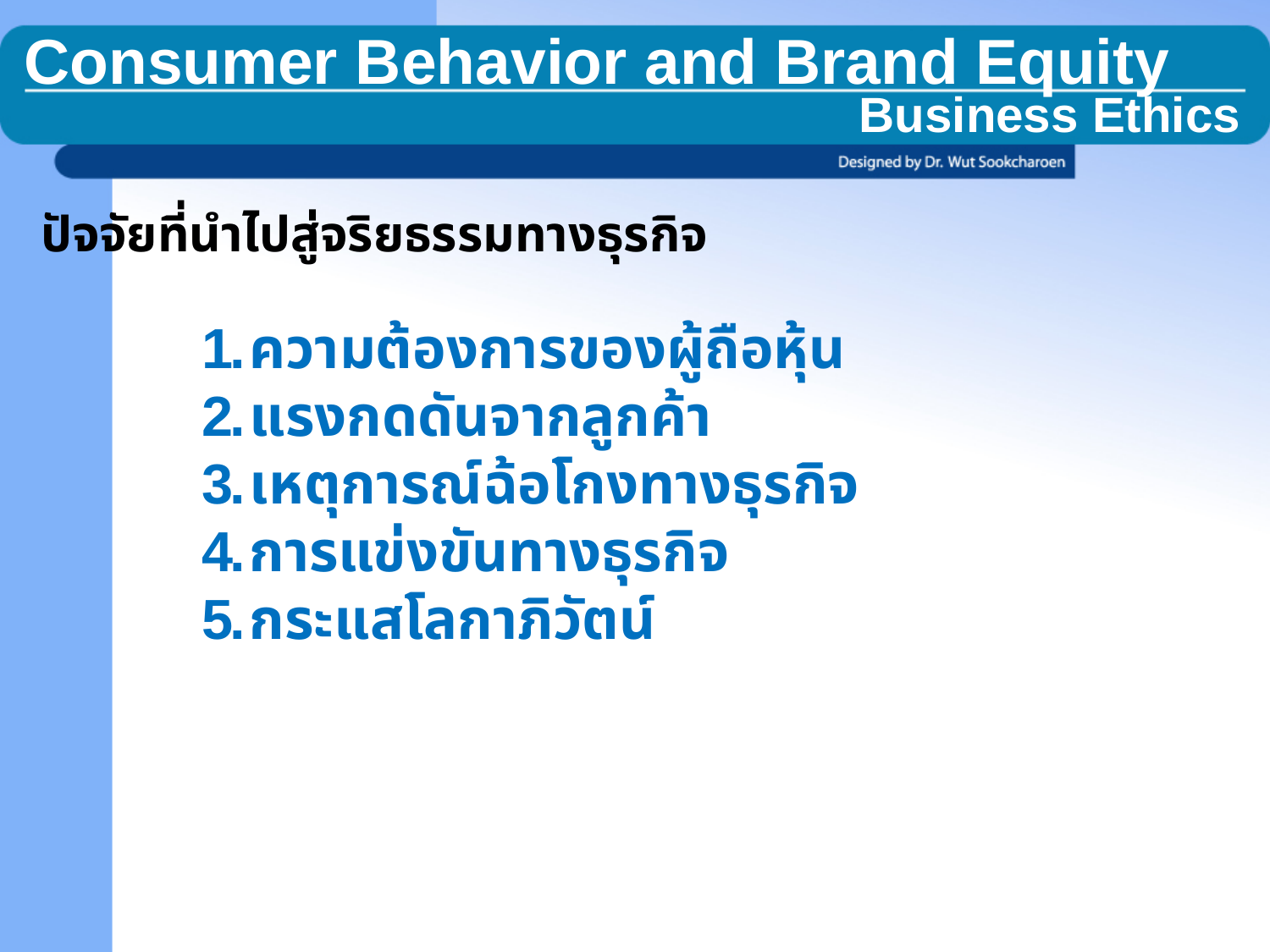

Consumer Behavior and Brand Equity
Business Ethics
ปัจจัยที่นำไปสู่จริยธรรมทางธุรกิจ
ความต้องการของผู้ถือหุ้น
แรงกดดันจากลูกค้า
เหตุการณ์ฉ้อโกงทางธุรกิจ
การแข่งขันทางธุรกิจ
กระแสโลกาภิวัตน์